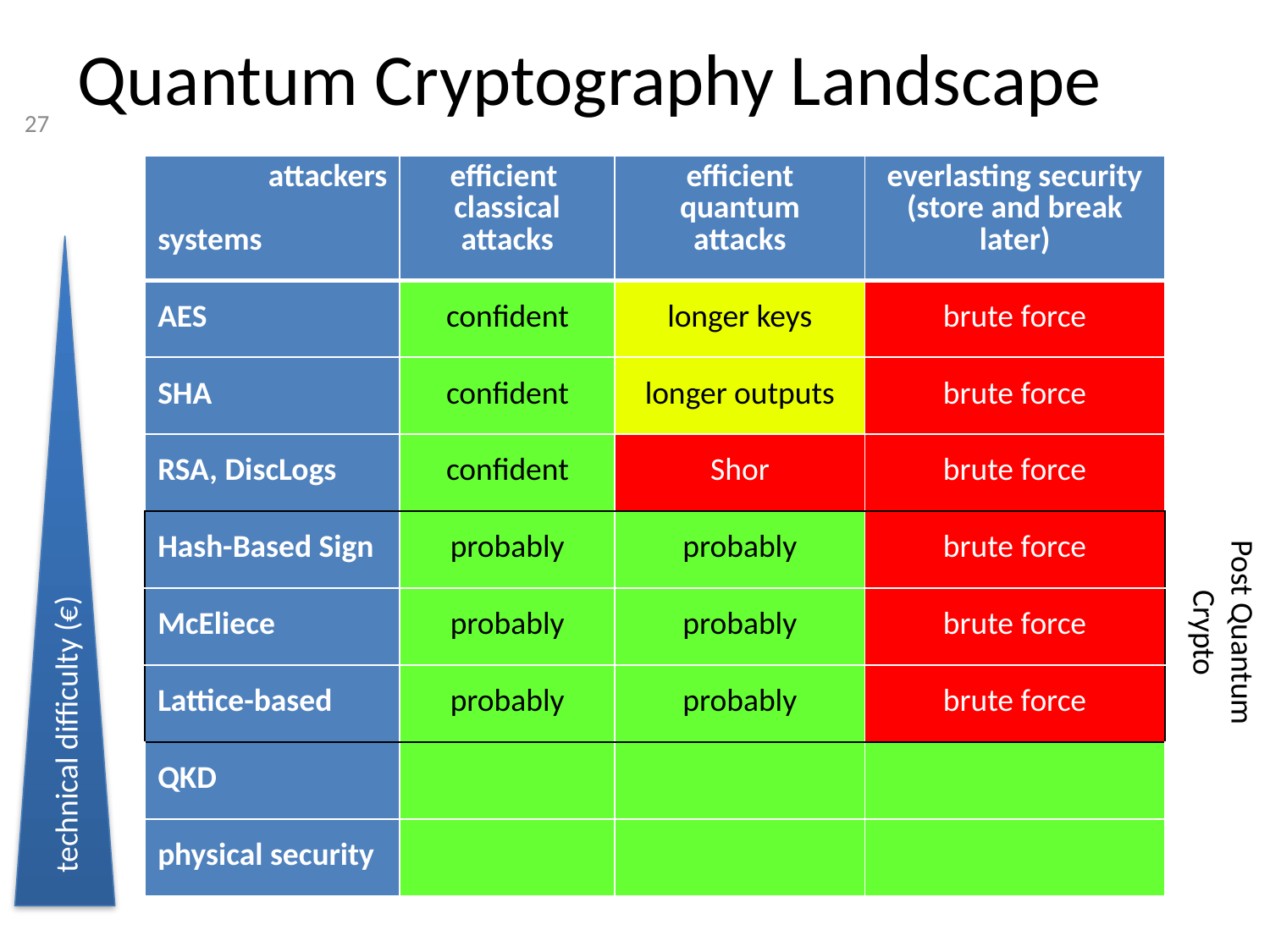

# Quantum Cryptography Landscape
27
| attackers systems | efficient classical attacks | efficient quantum attacks | everlasting security (store and break later) |
| --- | --- | --- | --- |
| AES | confident | longer keys | brute force |
| SHA | confident | longer outputs | brute force |
| RSA, DiscLogs | confident | Shor | brute force |
| Hash-Based Sign | probably | probably | brute force |
| McEliece | probably | probably | brute force |
| Lattice-based | probably | probably | brute force |
| QKD |  |  |  |
| physical security |  |  |  |
 technical difficulty (€)
Post Quantum
Crypto